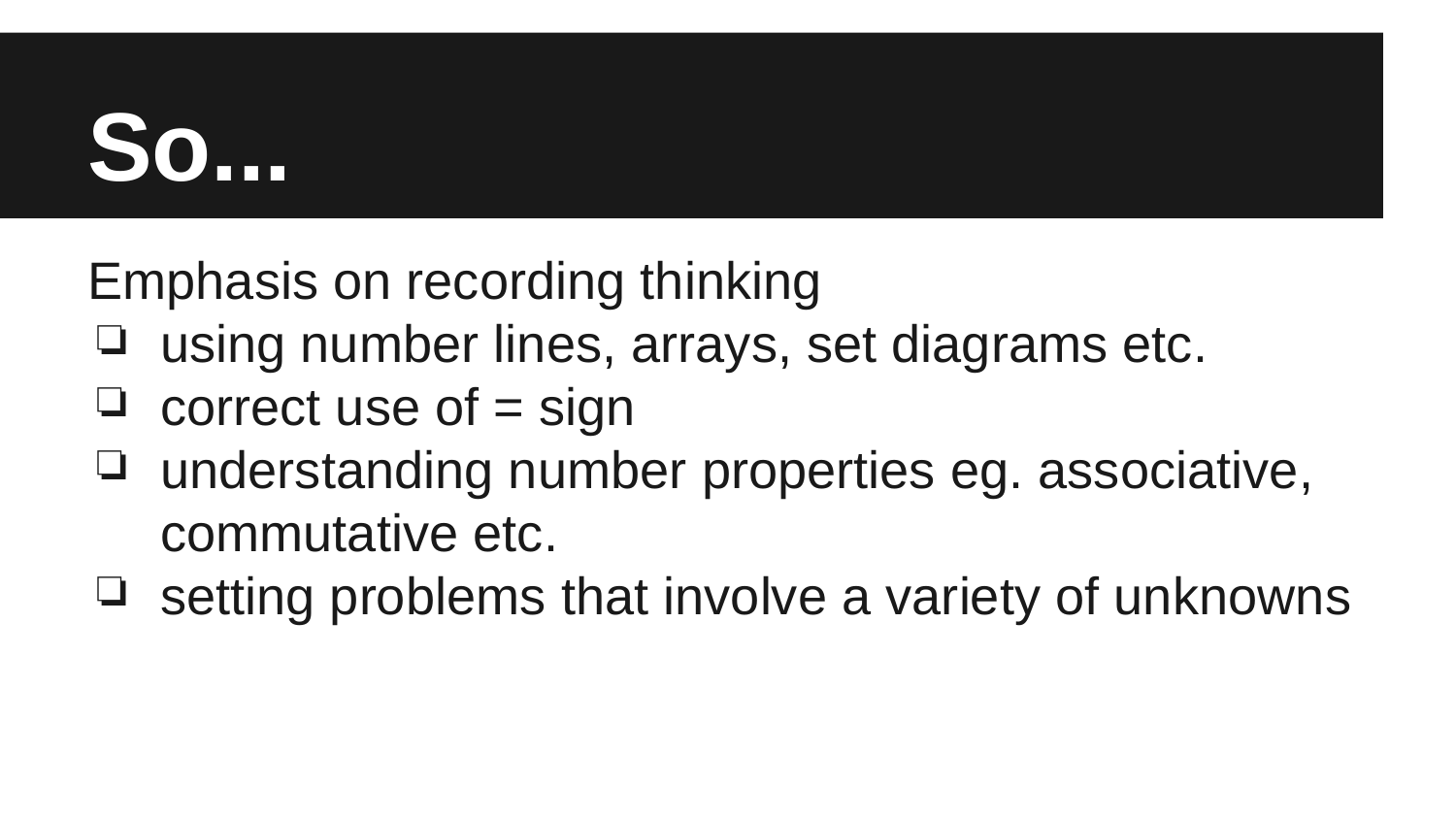

# So...
Emphasis on recording thinking
using number lines, arrays, set diagrams etc.
correct use of = sign
understanding number properties eg. associative, commutative etc.
setting problems that involve a variety of unknowns